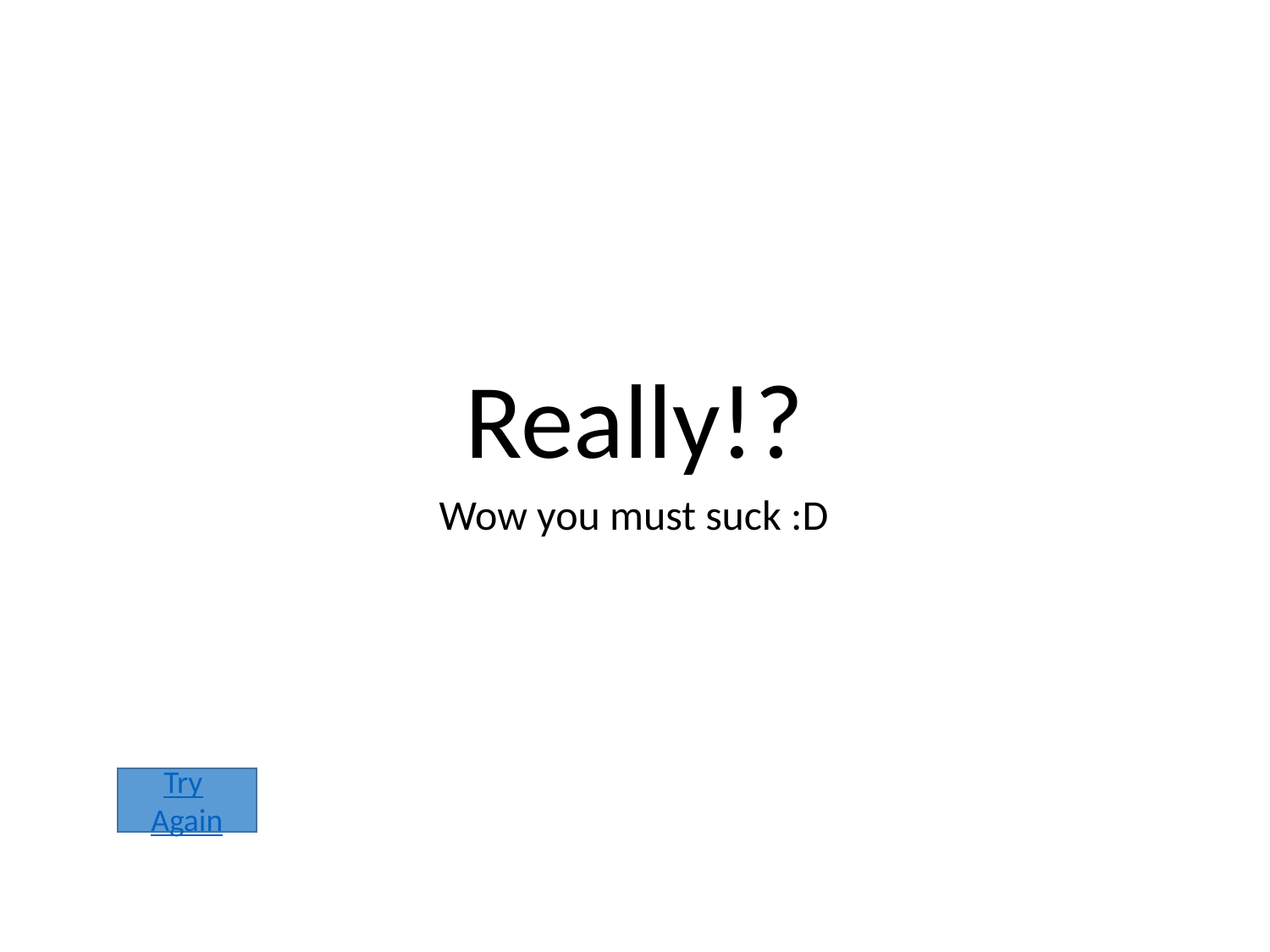

# Really!?
Wow you must suck :D
Try Again